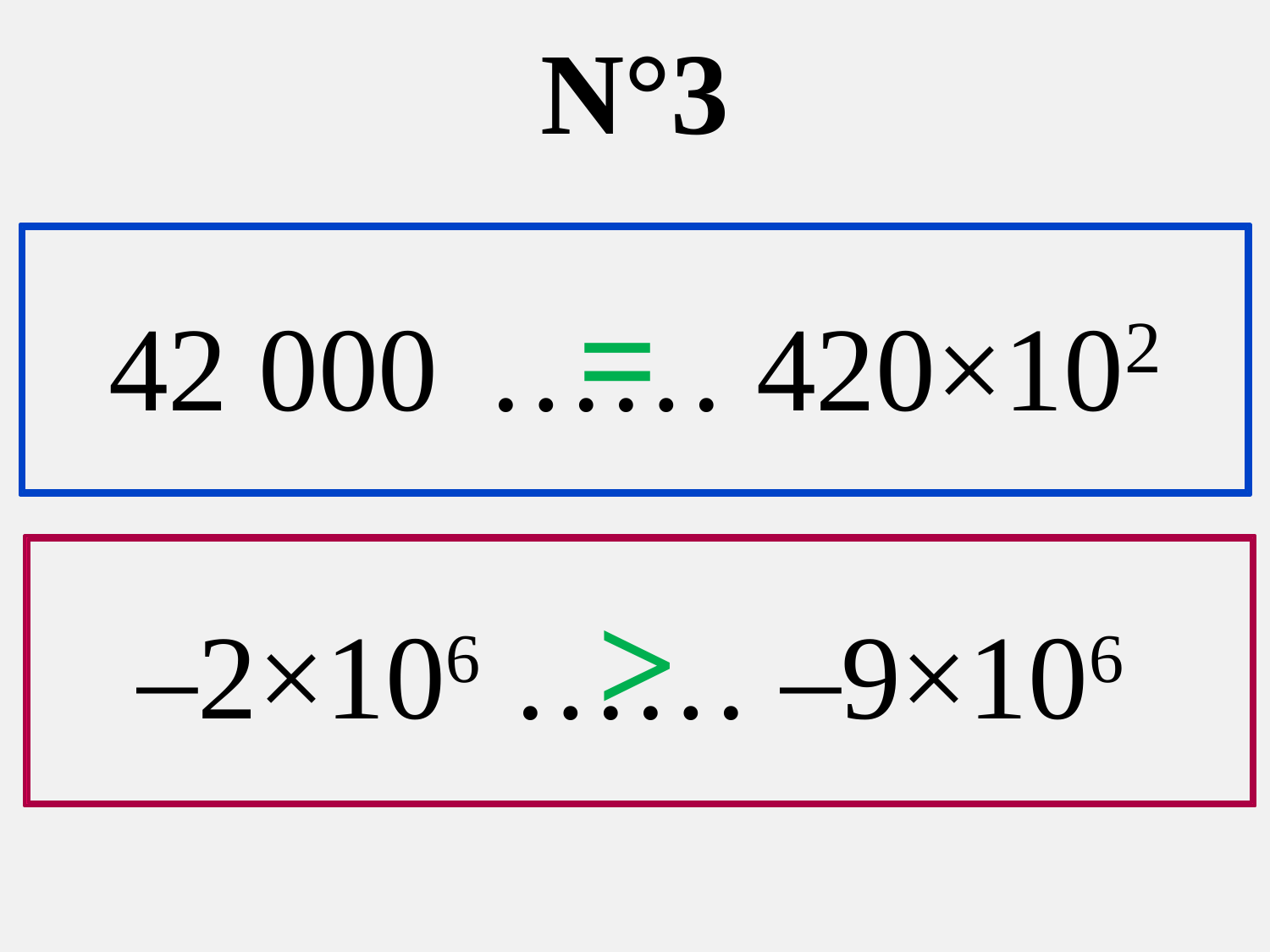

N°3

42 000  …… 420×102
=
–2×106 …… –9×106
>